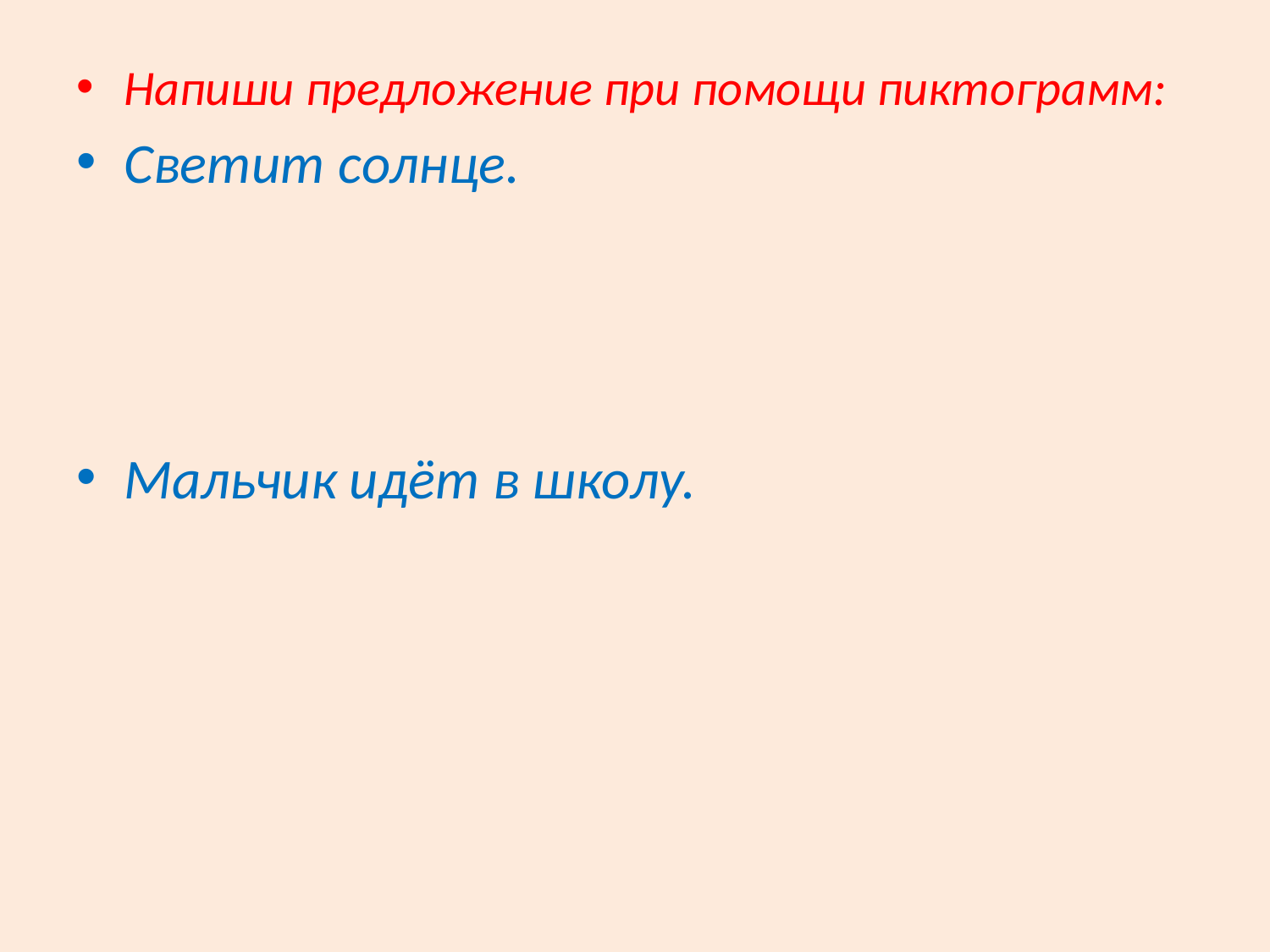

Напиши предложение при помощи пиктограмм:
Светит солнце.

Мальчик идёт в школу.